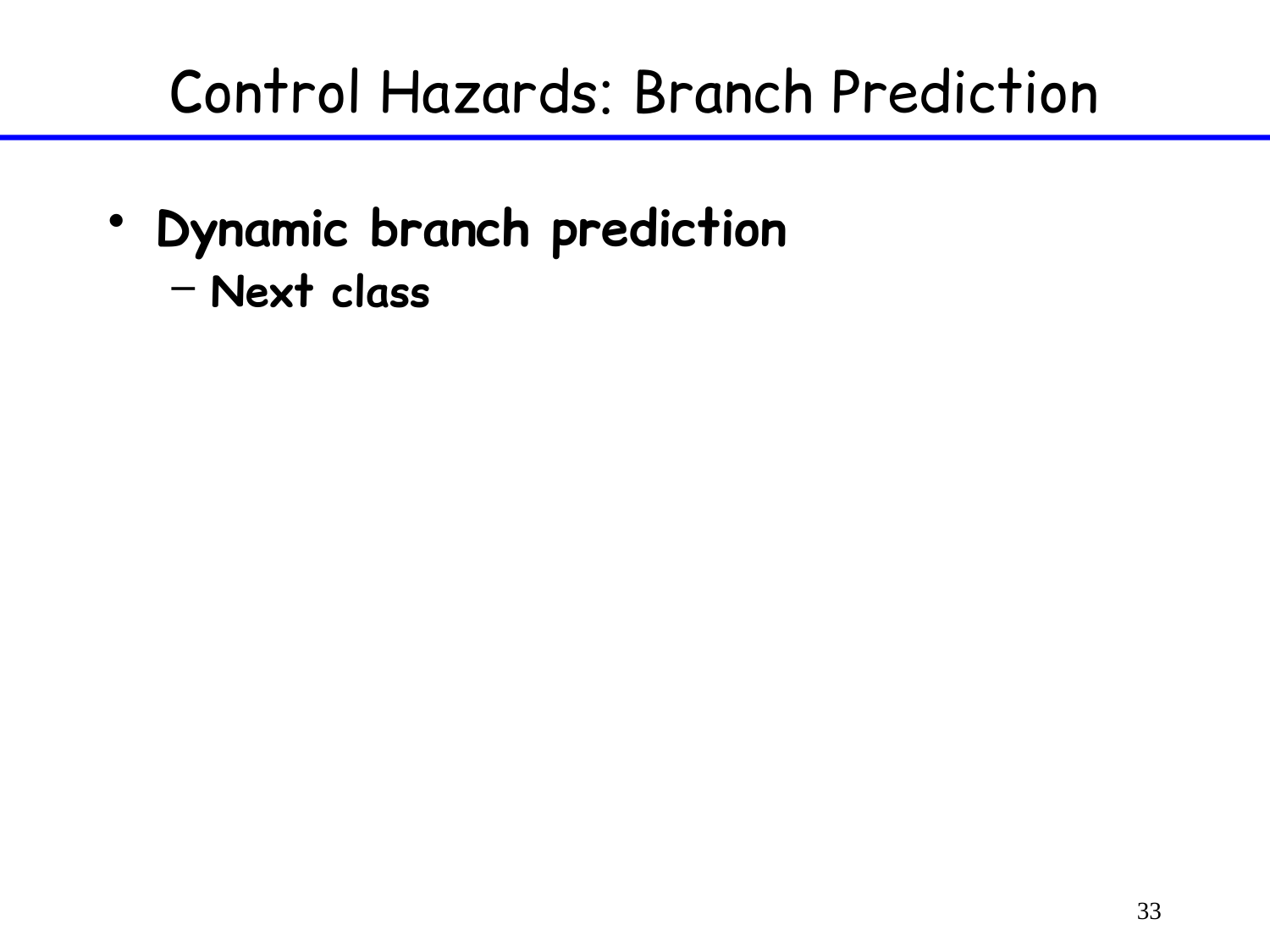

# Control Hazards: Branch Prediction
Dynamic branch prediction
Next class

33